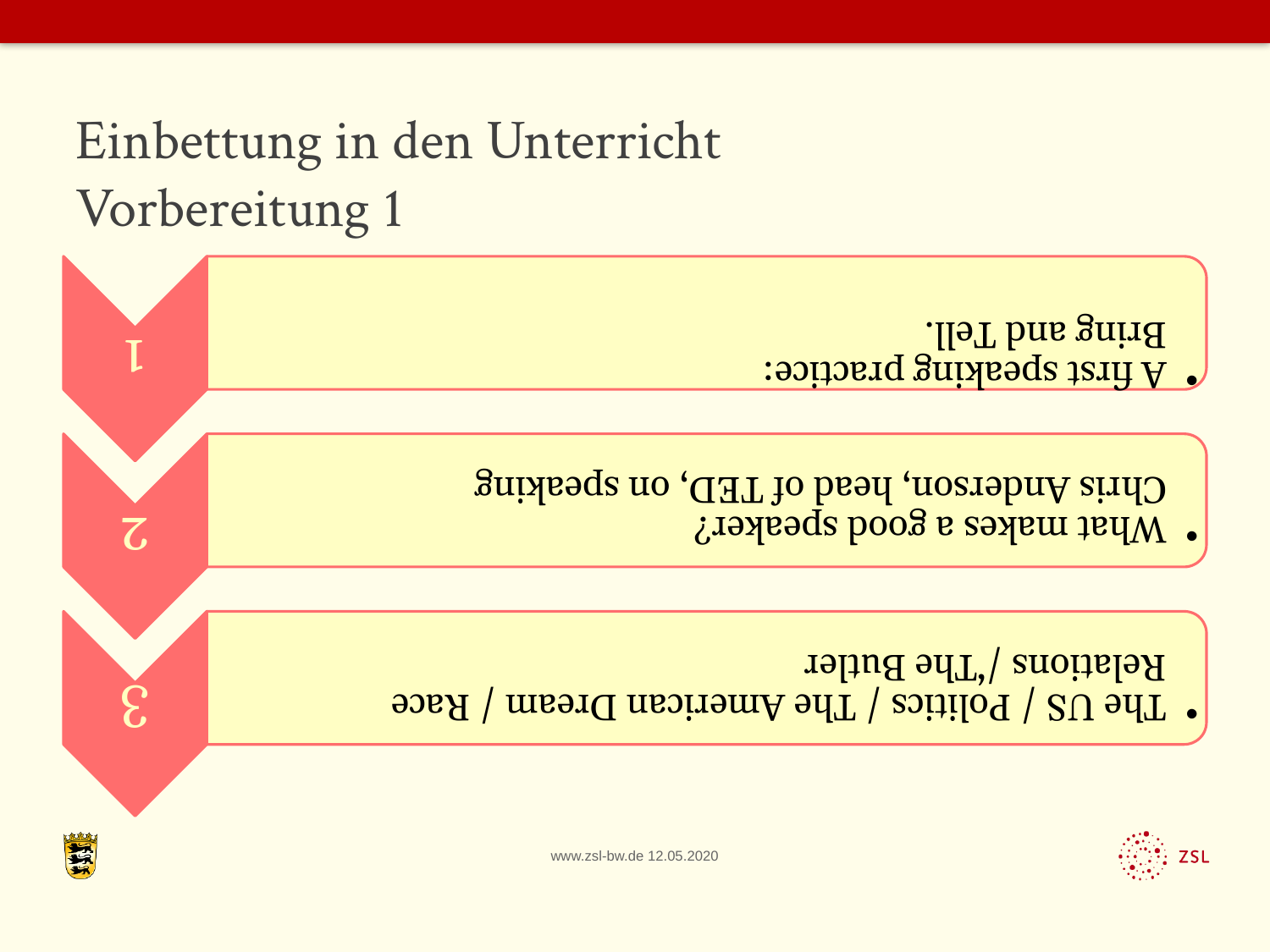

# Einbettung in den Unterricht Vorbereitung 1
1
A first speaking practice:
Bring and Tell.
2
What makes a good speaker?
Chris Anderson, head of TED, on speaking
3
The US / Politics / The American Dream / Race Relations /‘The Butler